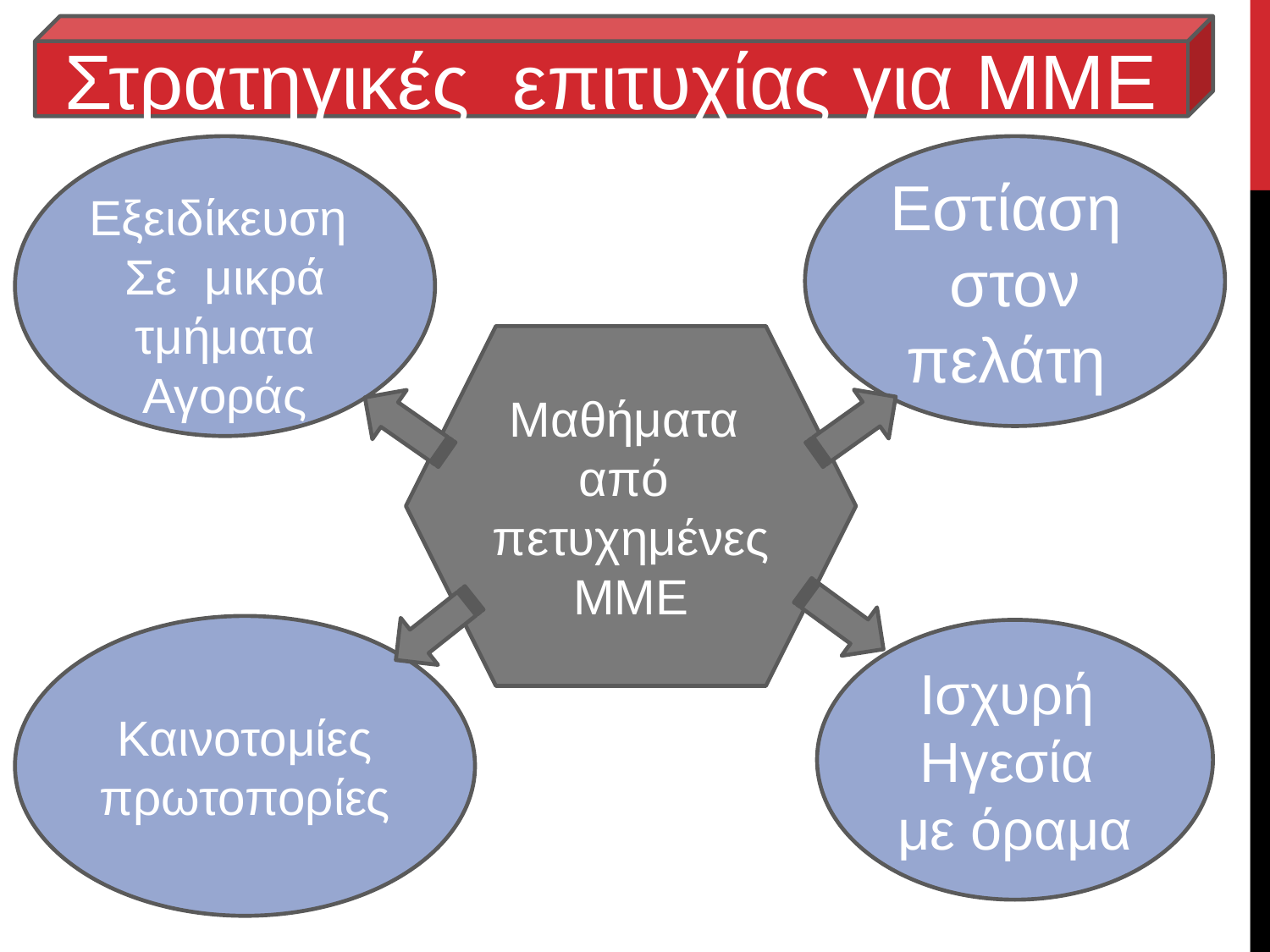

Στρατηγικές  επιτυχίας για ΜΜΕ

Εξειδίκευση
Σε  μικρά τμήματα
Αγοράς
consumer

Εστίαση
στον πελάτη
Μαθήματα
από
πετυχημένες
ΜΜΕ

Καινοτομίες
πρωτοπορίες
Ισχυρή
Ηγεσία
με όραμα